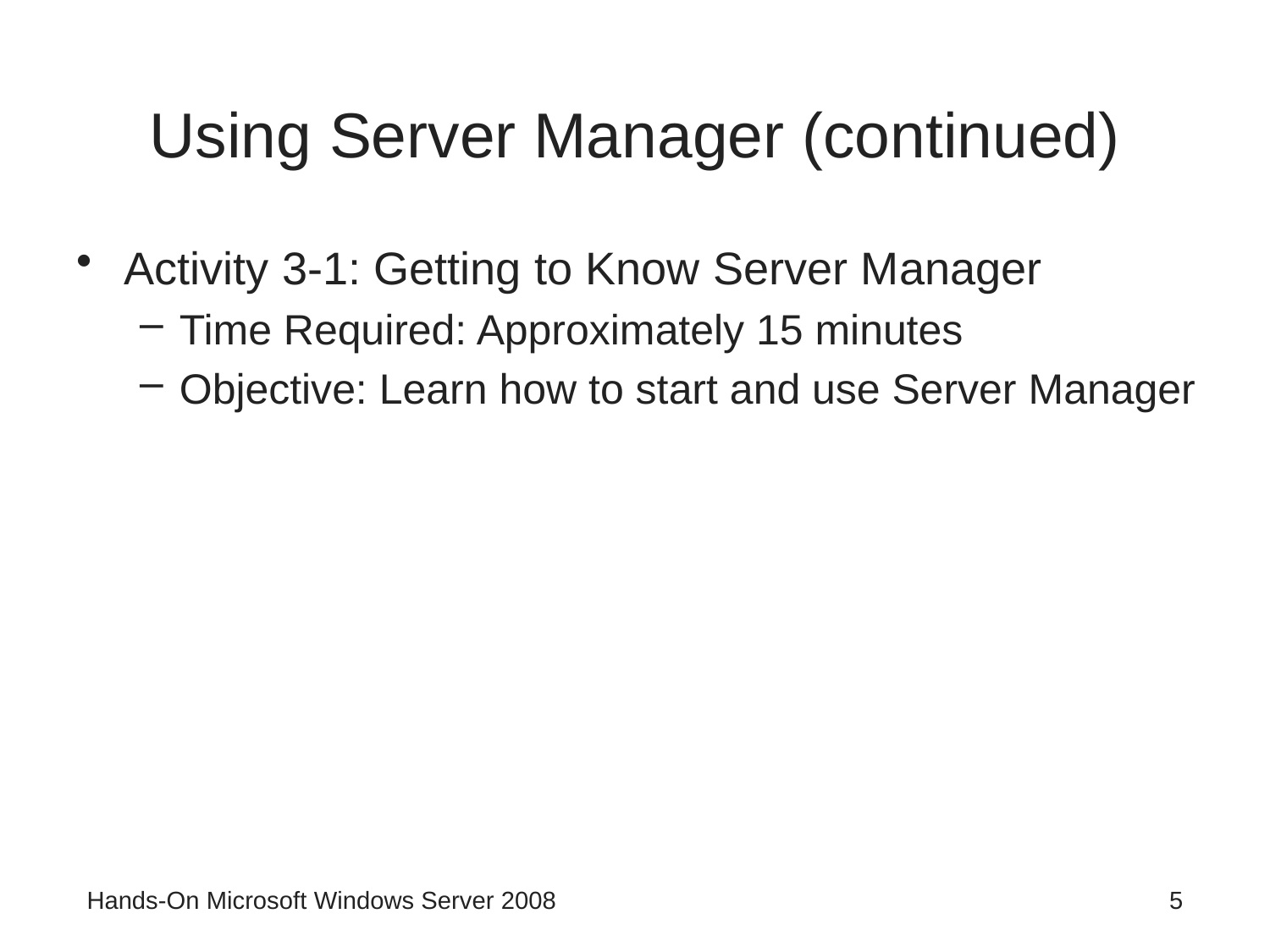

# Using Server Manager (continued)
Activity 3-1: Getting to Know Server Manager
Time Required: Approximately 15 minutes
Objective: Learn how to start and use Server Manager
Hands-On Microsoft Windows Server 2008
5